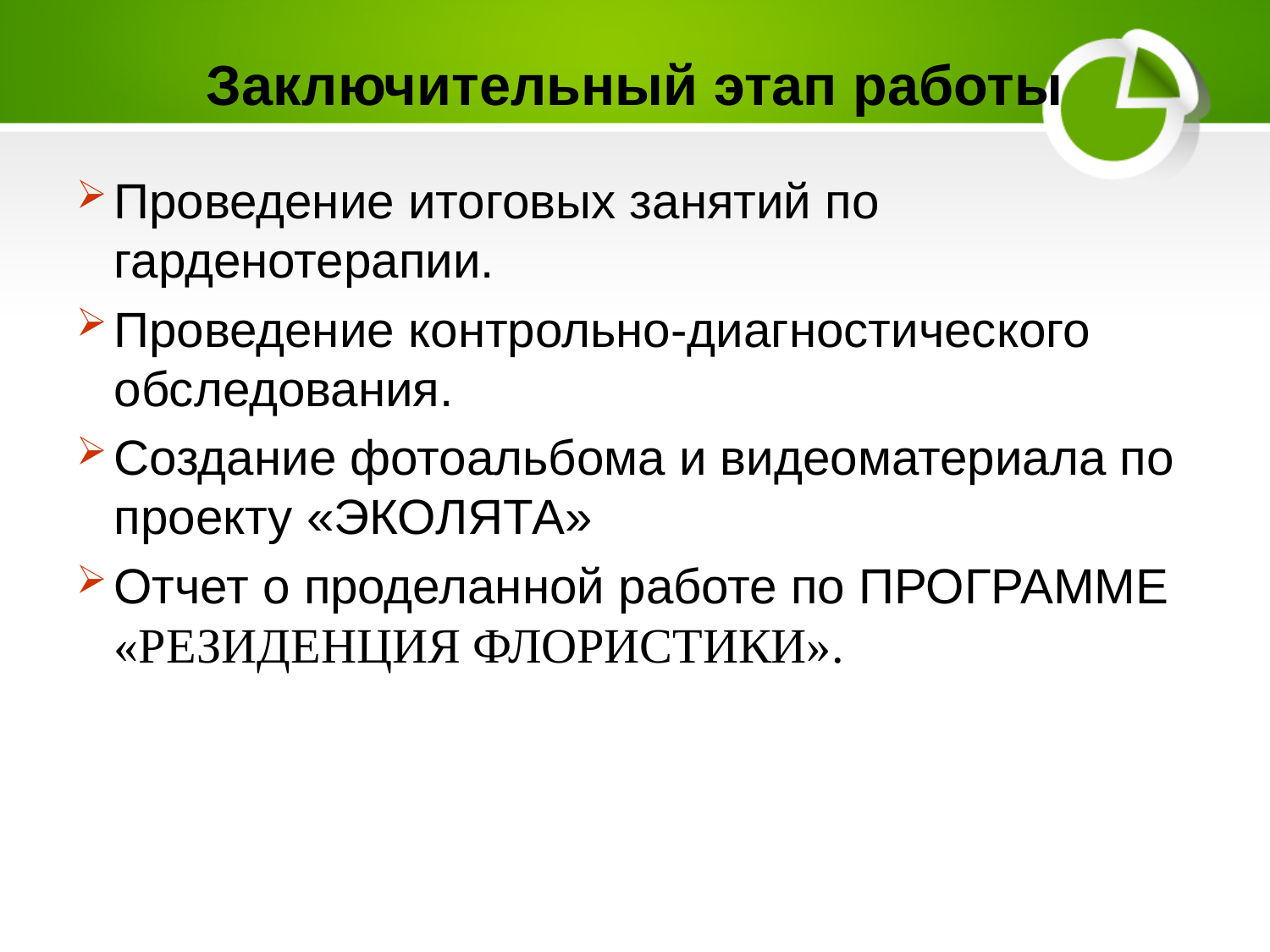

# Заключительный этап работы
Проведение итоговых занятий по гарденотерапии.
Проведение контрольно-диагностического обследования.
Создание фотоальбома и видеоматериала по проекту «ЭКОЛЯТА»
Отчет о проделанной работе по ПРОГРАММЕ «РЕЗИДЕНЦИЯ ФЛОРИСТИКИ».